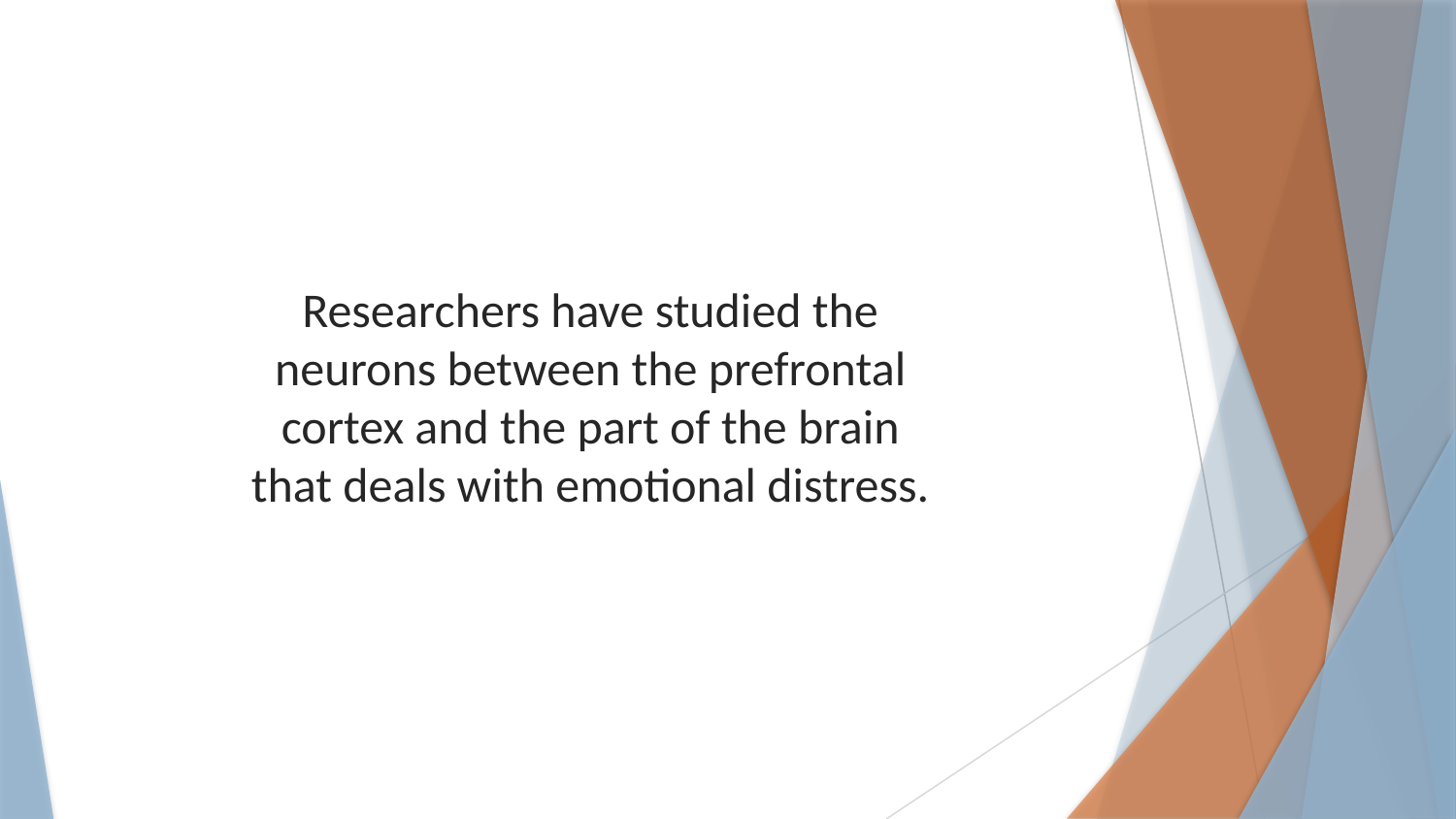

Researchers have studied the neurons between the prefrontal cortex and the part of the brain that deals with emotional distress.